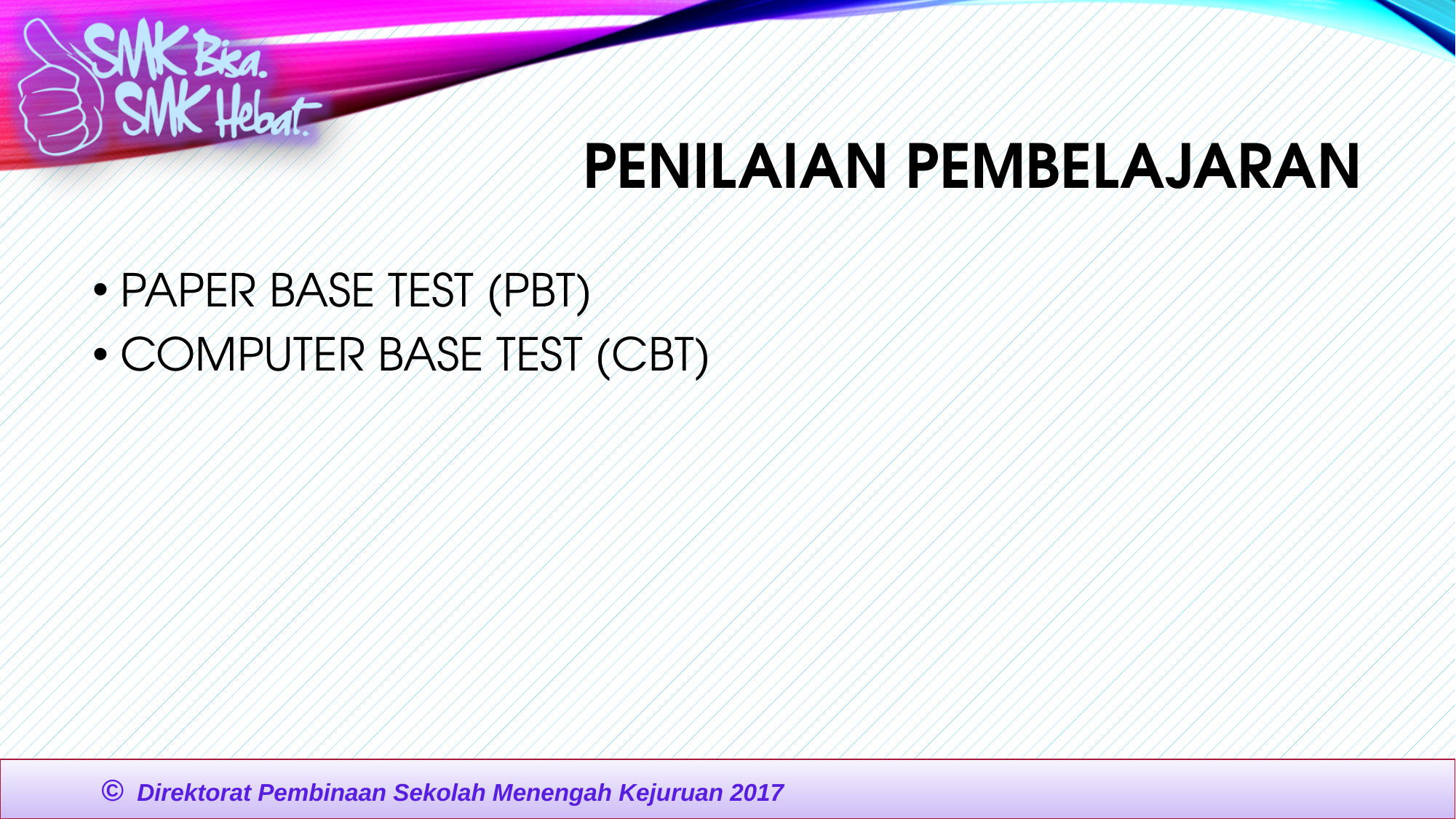

# PENILAIAN PEMBELAJARAN
PAPER BASE TEST (PBT)
COMPUTER BASE TEST (CBT)